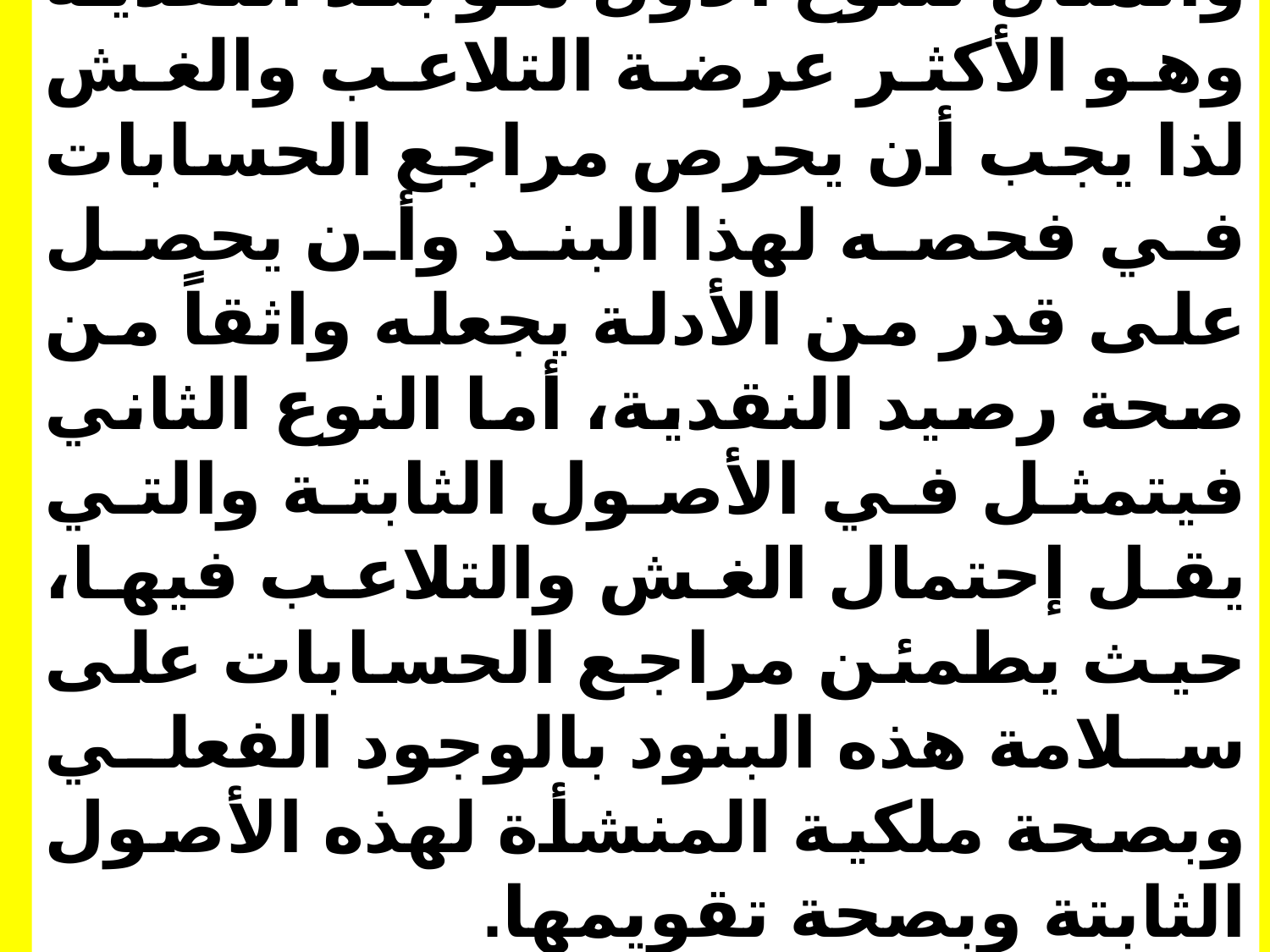

والمثال للنوع الأول هو بند النقدية وهو الأكثر عرضة التلاعب والغش لذا يجب أن يحرص مراجع الحسابات في فحصه لهذا البند وأن يحصل على قدر من الأدلة يجعله واثقاً من صحة رصيد النقدية، أما النوع الثاني فيتمثل في الأصول الثابتة والتي يقل إحتمال الغش والتلاعب فيها، حيث يطمئن مراجع الحسابات على سلامة هذه البنود بالوجود الفعلي وبصحة ملكية المنشأة لهذه الأصول الثابتة وبصحة تقويمها.